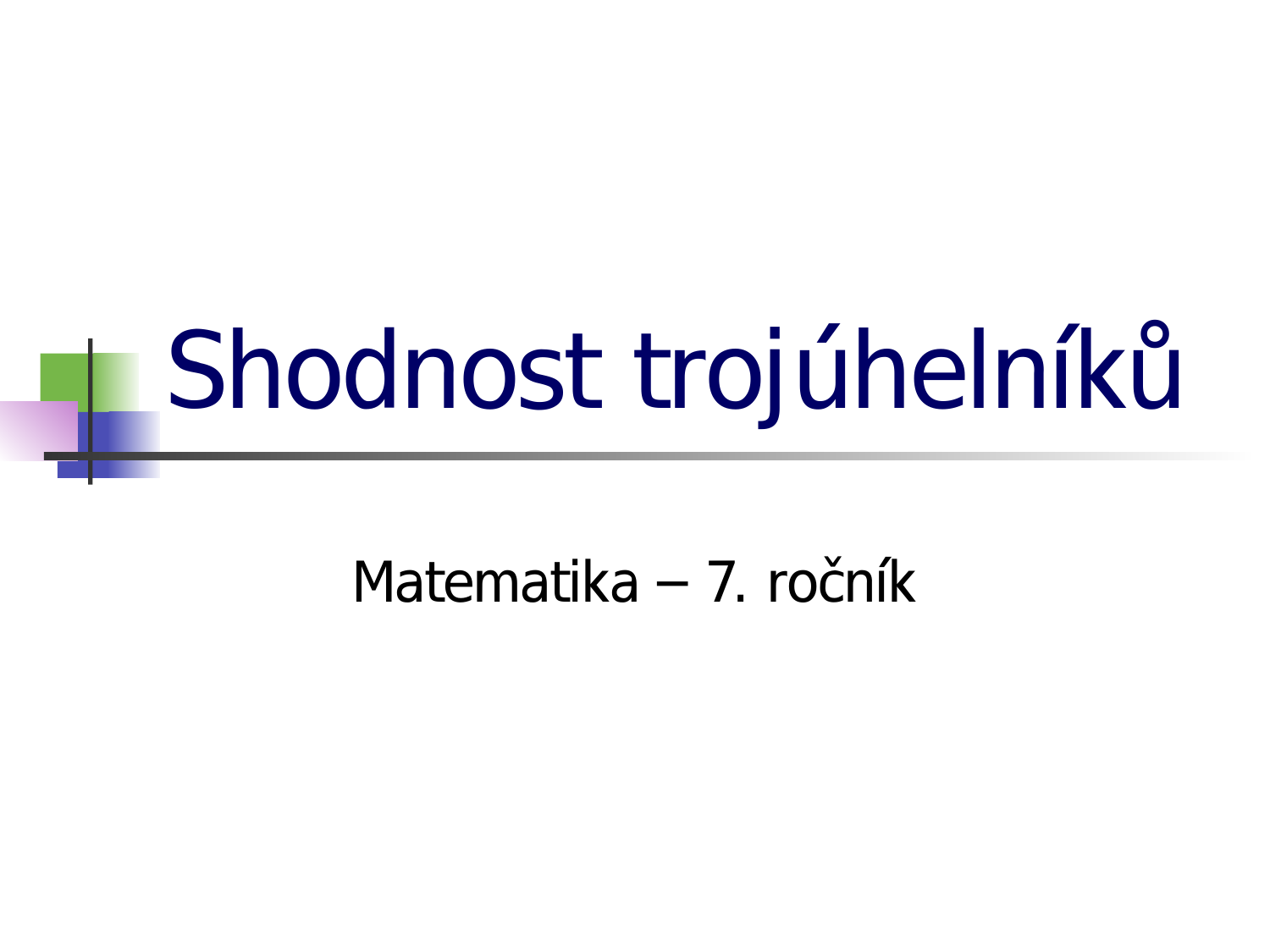

# Shodnost trojúhelníků
Matematika – 7. ročník